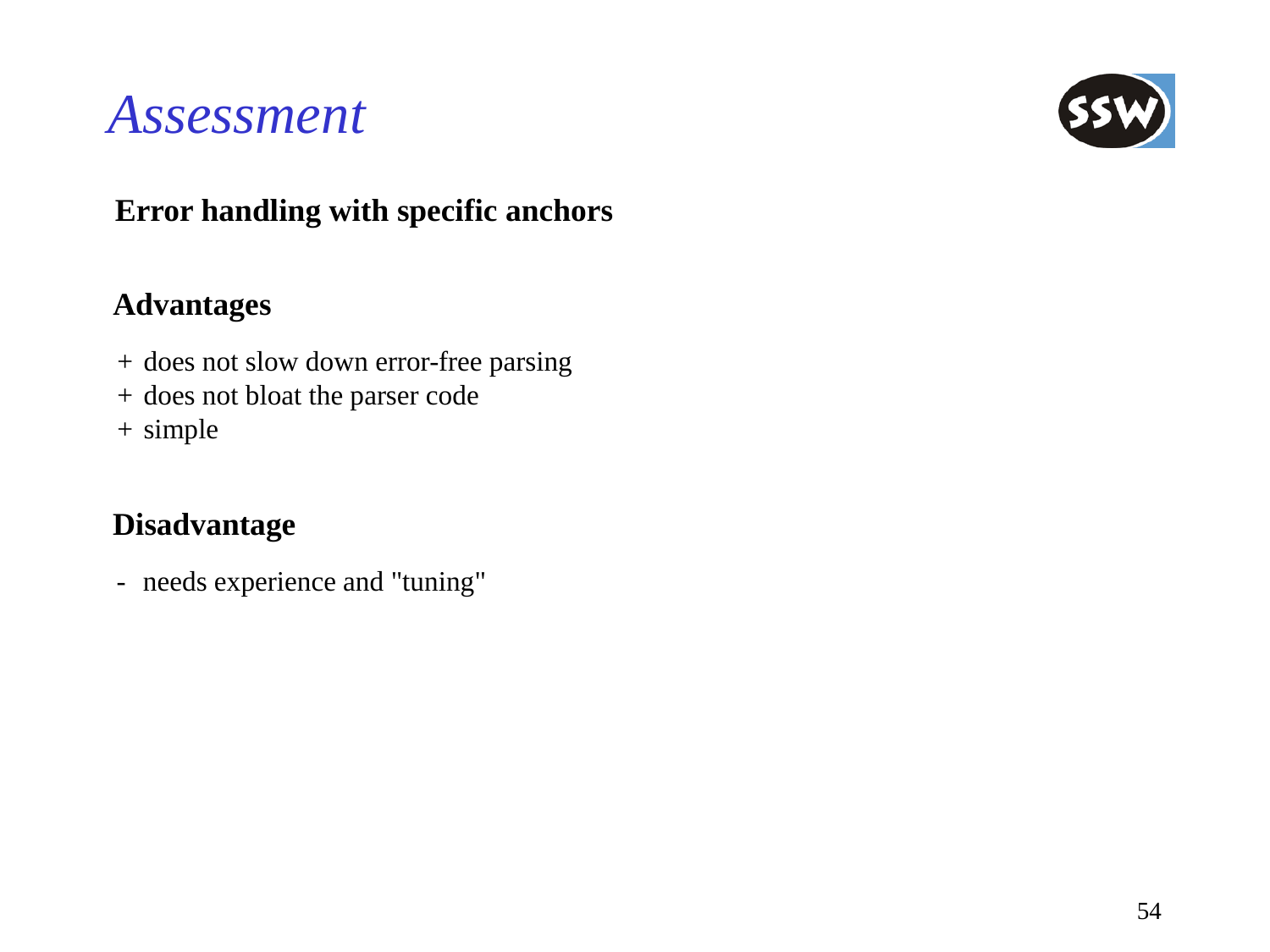

# Assessment
Error handling with specific anchors
Advantages
+	does not slow down error-free parsing
+	does not bloat the parser code
+	simple
Disadvantage
-	needs experience and "tuning"
54